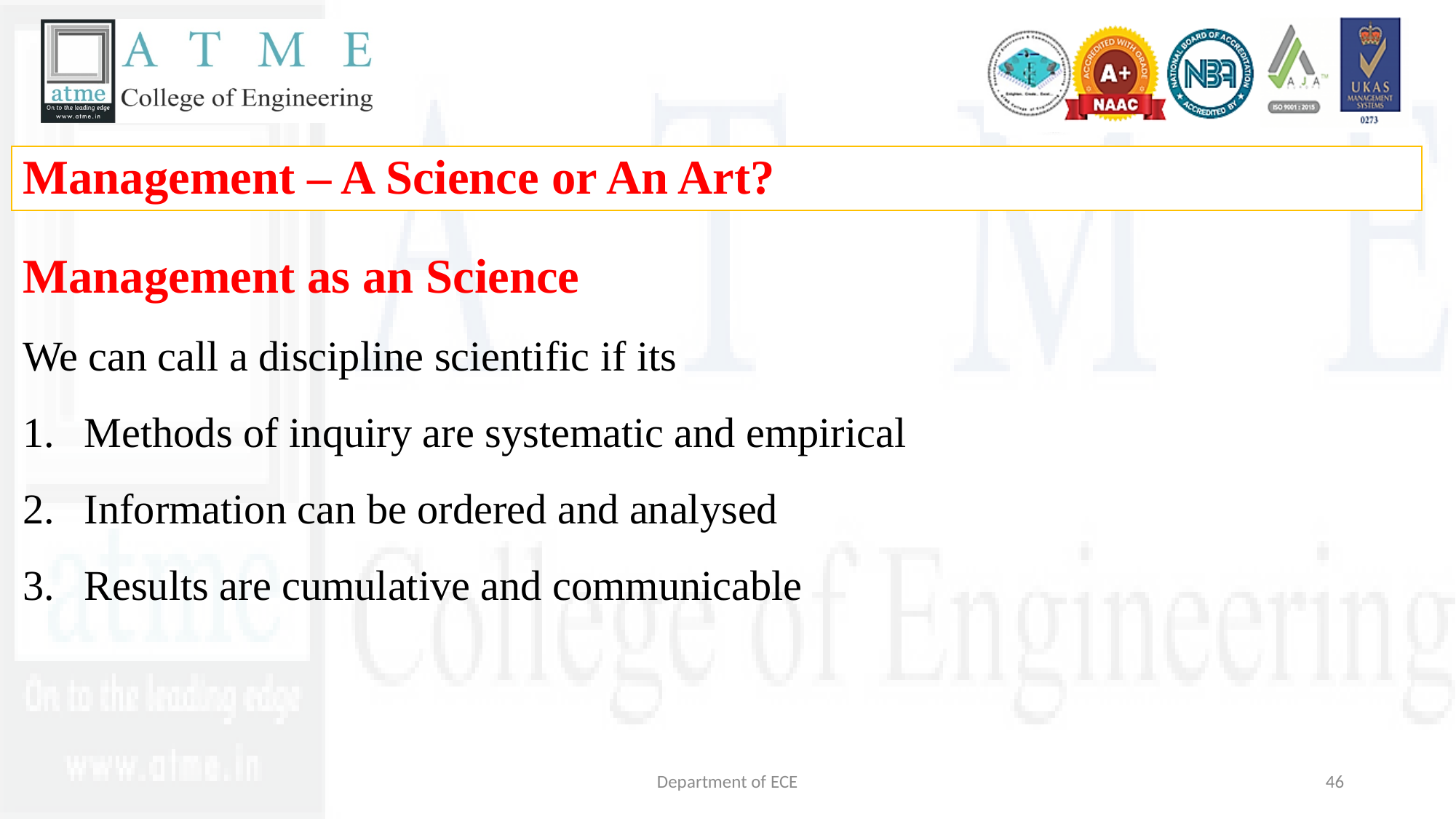

Management – A Science or An Art?
Management as an Science
We can call a discipline scientific if its
Methods of inquiry are systematic and empirical
Information can be ordered and analysed
Results are cumulative and communicable

Department of ECE
46